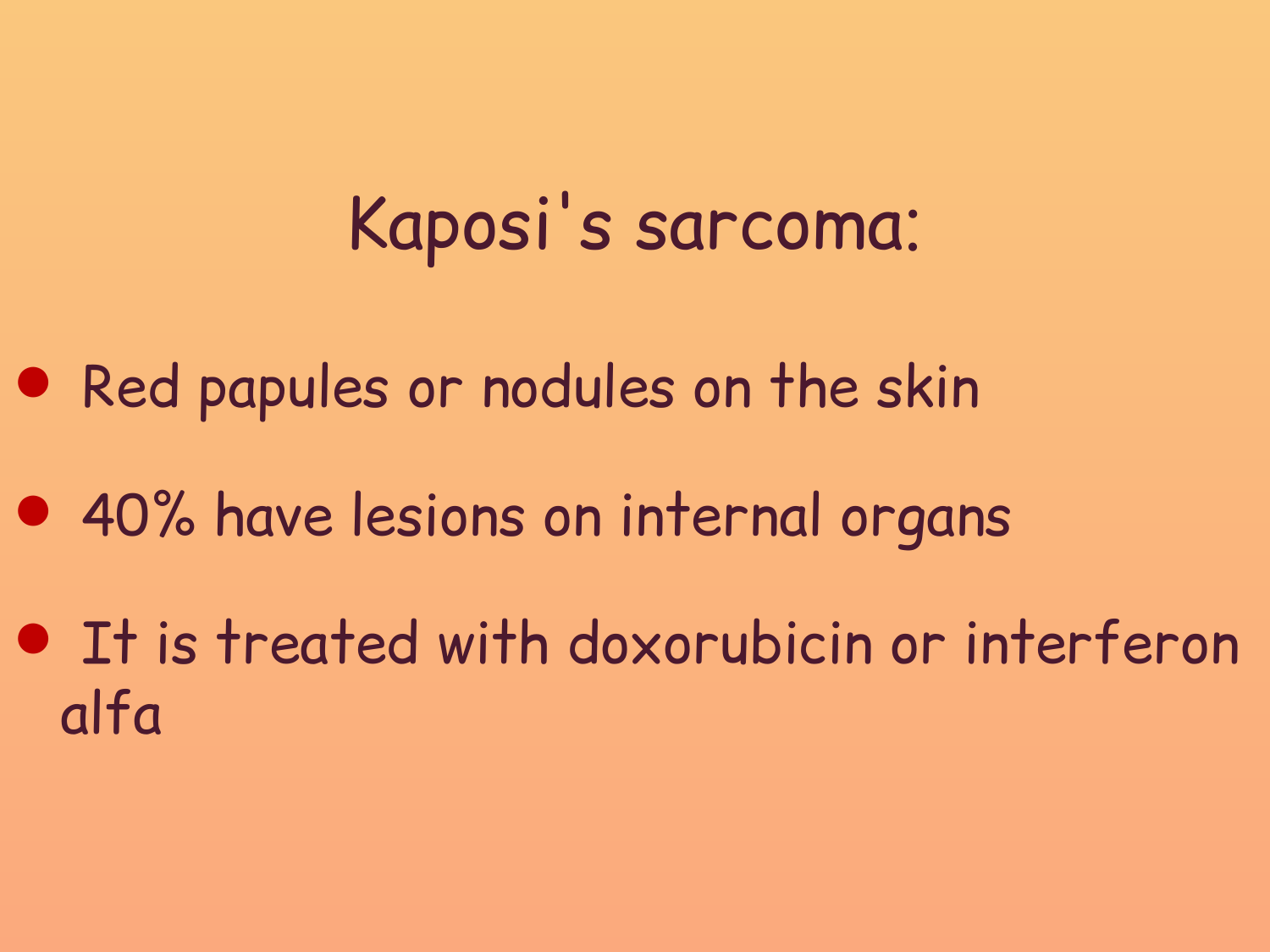

Kaposi's sarcoma:

 Red papules or nodules on the skin

 40% have lesions on internal organs

 It is treated with doxorubicin or interferon alfa

#